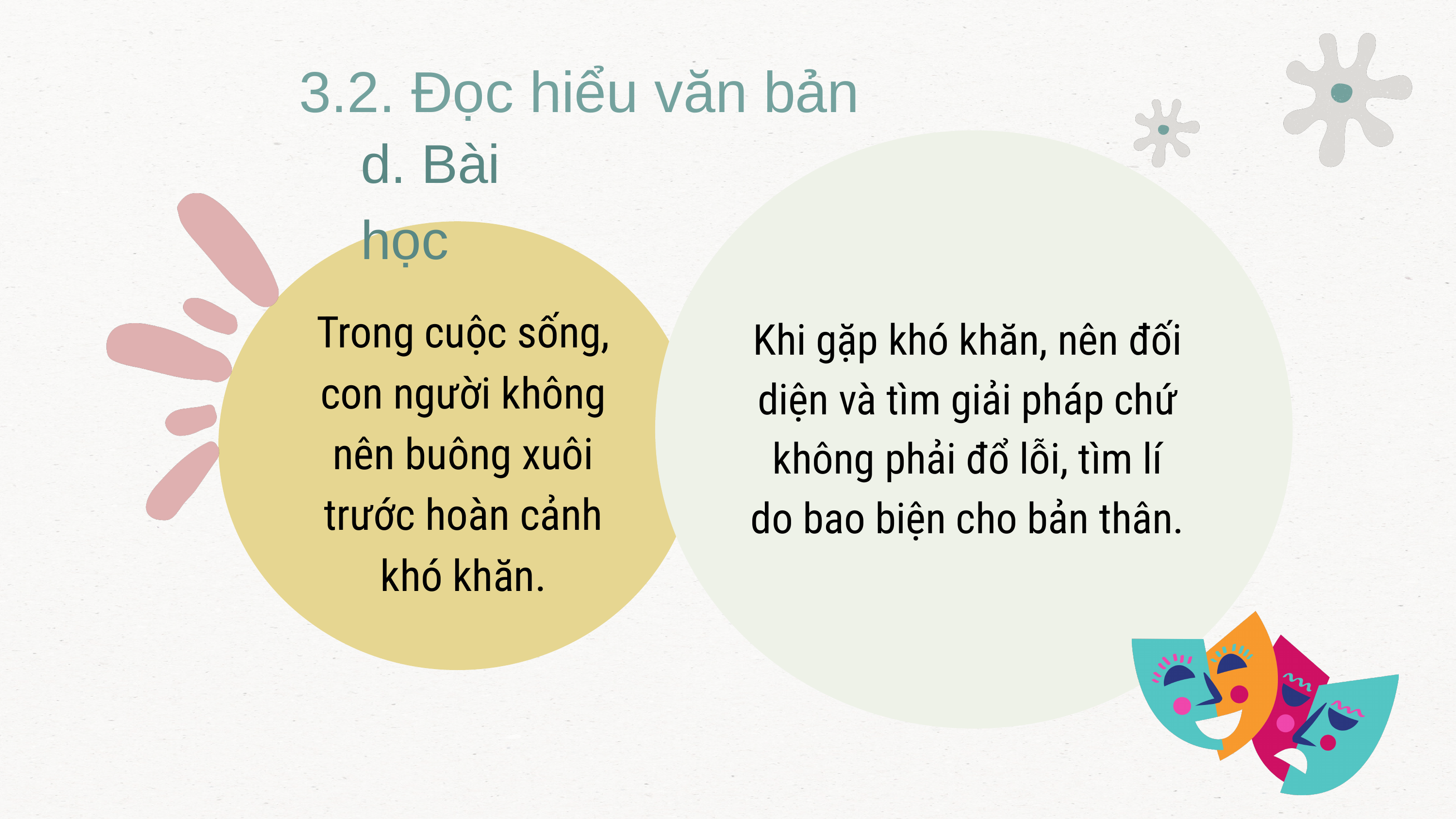

3.2. Đọc hiểu văn bản

d. Bài học

Khi gặp khó khăn, nên đối diện và tìm giải pháp chứ không phải đổ lỗi, tìm lí do bao biện cho bản thân.

Trong cuộc sống, con người không nên buông xuôi trước hoàn cảnh khó khăn.